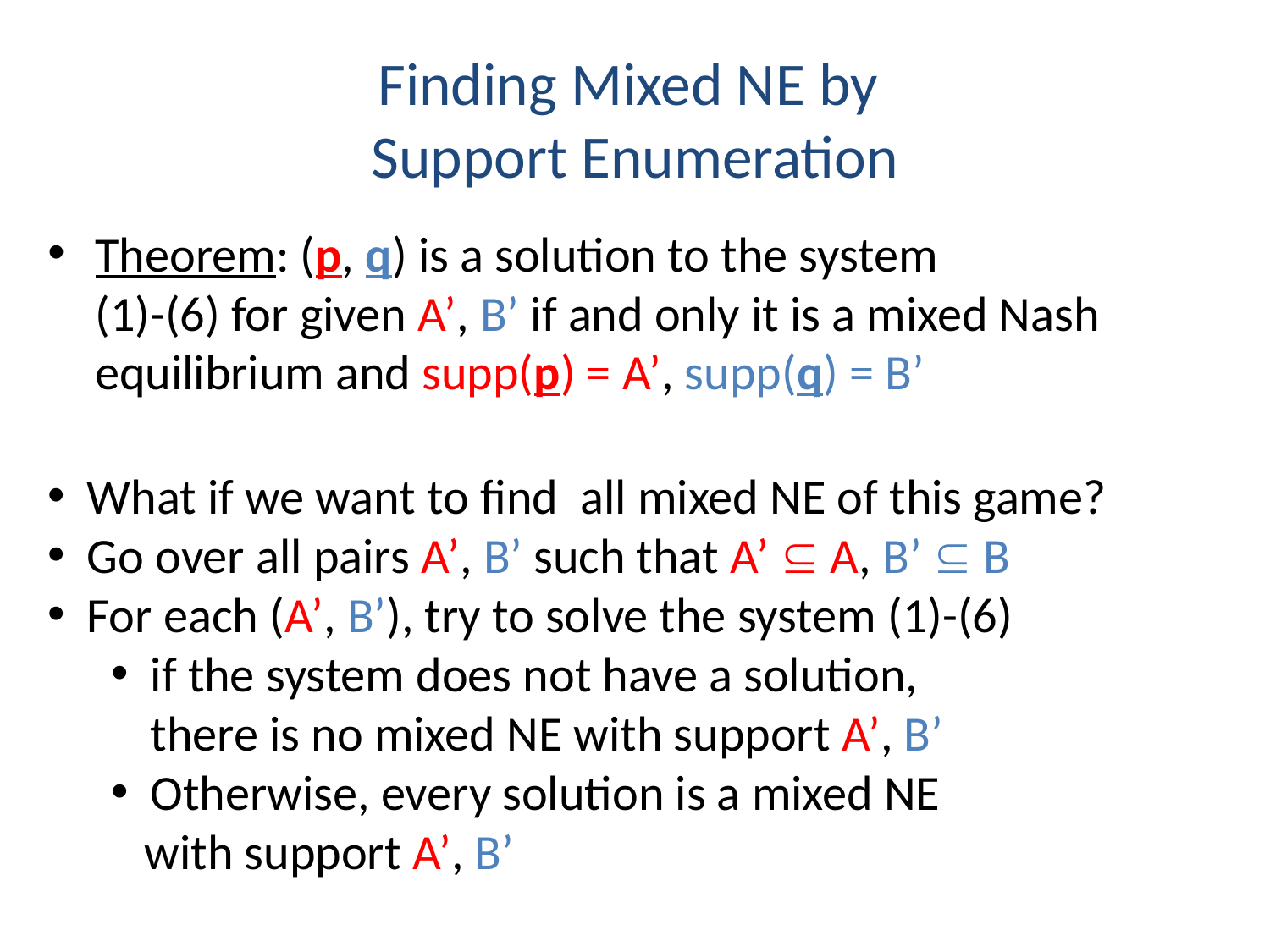

# Finding Mixed NE by Support Enumeration
Theorem: (p, q) is a solution to the system
(1)-(6) for given A’, B’ if and only it is a mixed Nash equilibrium and supp(p) = A’, supp(q) = B’

What if we want to find  all mixed NE of this game?
Go over all pairs A’, B’ such that A’ ⊆ A, B’ ⊆ B
For each (A’, B’), try to solve the system (1)-(6)
if the system does not have a solution,
there is no mixed NE with support A’, B’
Otherwise, every solution is a mixed NE
   with support A’, B’